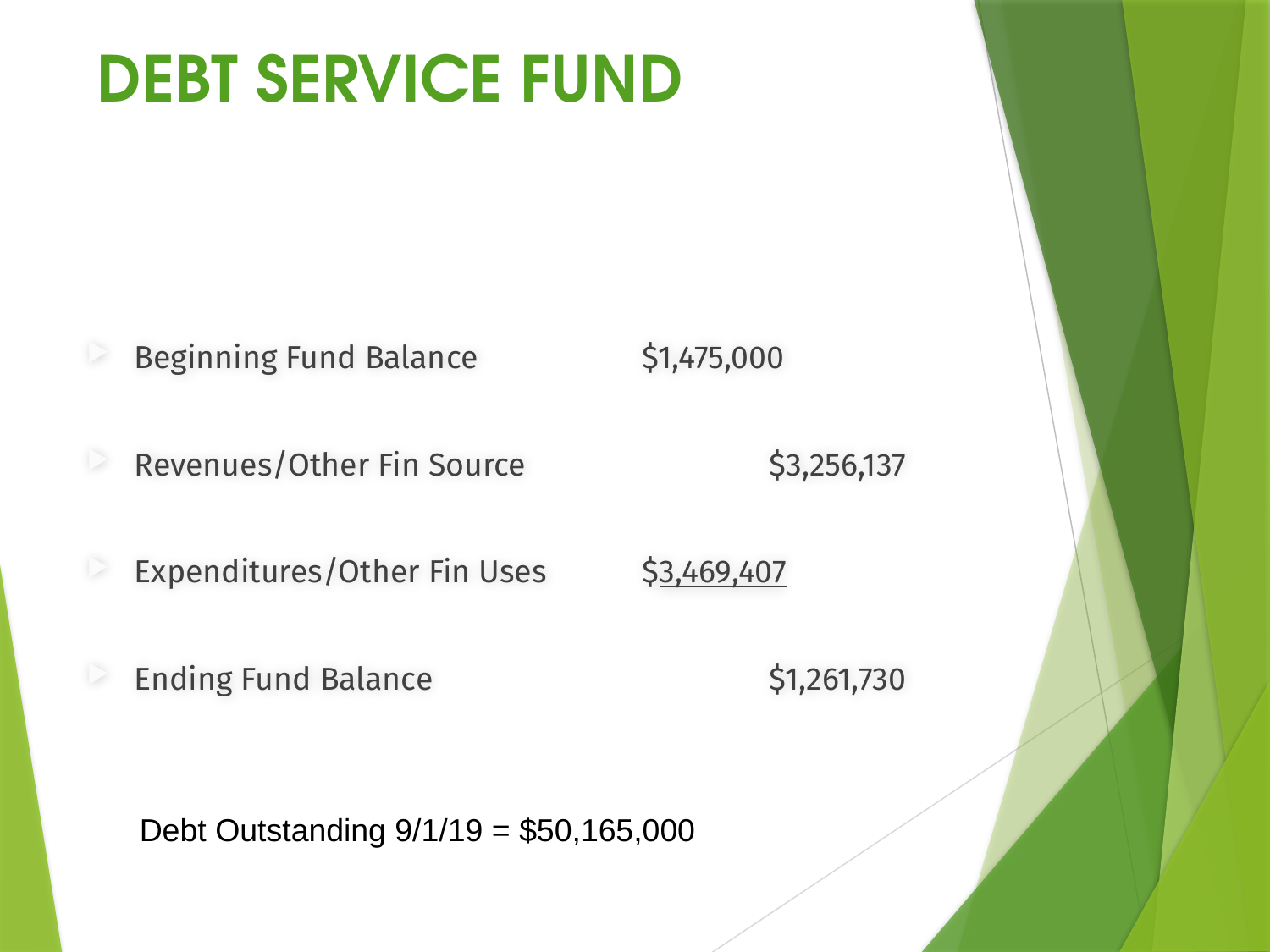

# DEBT SERVICE FUND

Beginning Fund Balance		$1,475,000

Revenues/Other Fin Source		$3,256,137

Expenditures/Other Fin Uses	$3,469,407

Ending Fund Balance			$1,261,730
Debt Outstanding 9/1/19 = $50,165,000